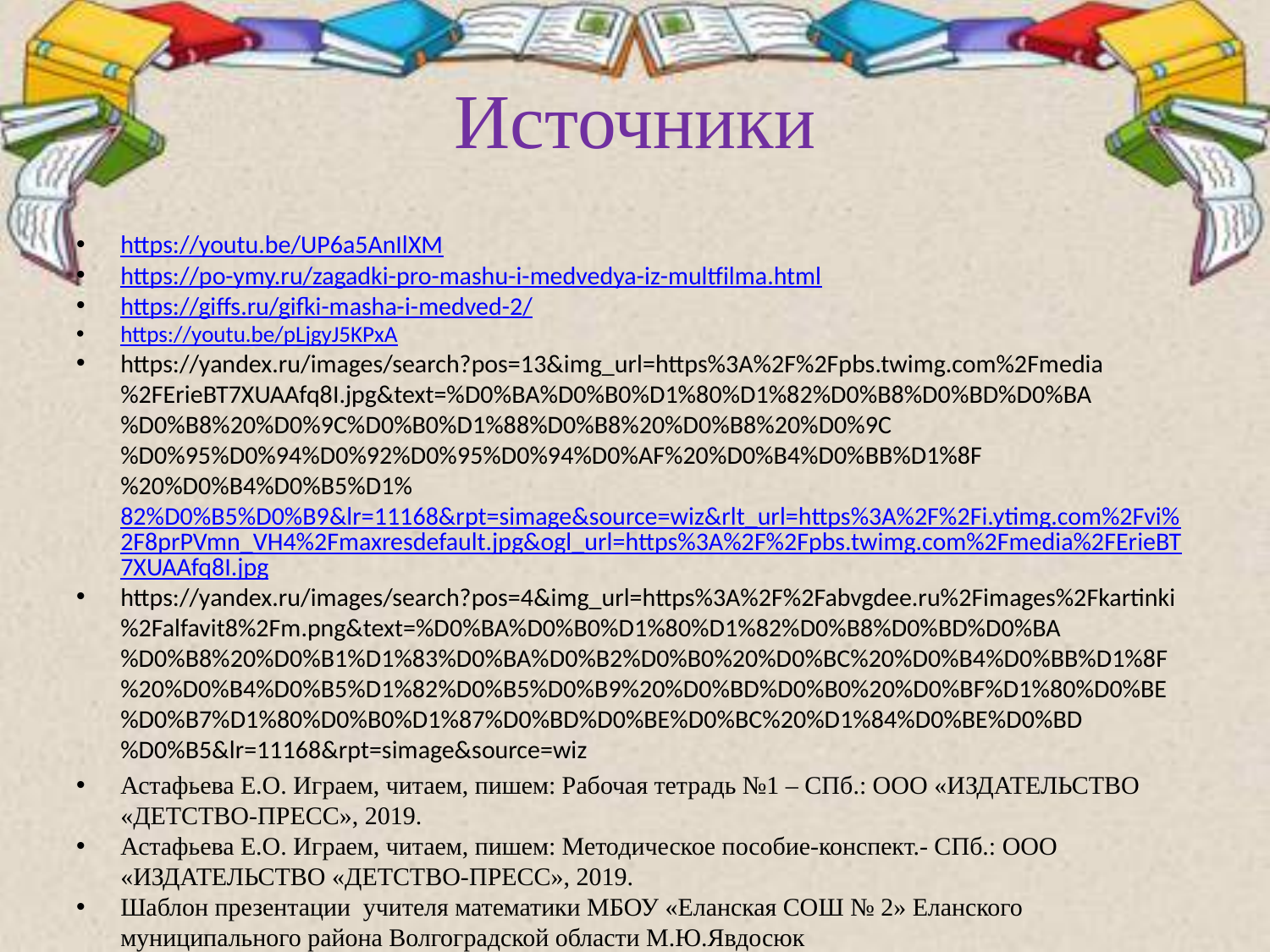

# Источники
https://youtu.be/UP6a5AnIlXM
https://po-ymy.ru/zagadki-pro-mashu-i-medvedya-iz-multfilma.html
https://giffs.ru/gifki-masha-i-medved-2/
https://youtu.be/pLjgyJ5KPxA
https://yandex.ru/images/search?pos=13&img_url=https%3A%2F%2Fpbs.twimg.com%2Fmedia%2FErieBT7XUAAfq8I.jpg&text=%D0%BA%D0%B0%D1%80%D1%82%D0%B8%D0%BD%D0%BA%D0%B8%20%D0%9C%D0%B0%D1%88%D0%B8%20%D0%B8%20%D0%9C%D0%95%D0%94%D0%92%D0%95%D0%94%D0%AF%20%D0%B4%D0%BB%D1%8F%20%D0%B4%D0%B5%D1%82%D0%B5%D0%B9&lr=11168&rpt=simage&source=wiz&rlt_url=https%3A%2F%2Fi.ytimg.com%2Fvi%2F8prPVmn_VH4%2Fmaxresdefault.jpg&ogl_url=https%3A%2F%2Fpbs.twimg.com%2Fmedia%2FErieBT7XUAAfq8I.jpg
https://yandex.ru/images/search?pos=4&img_url=https%3A%2F%2Fabvgdee.ru%2Fimages%2Fkartinki%2Falfavit8%2Fm.png&text=%D0%BA%D0%B0%D1%80%D1%82%D0%B8%D0%BD%D0%BA%D0%B8%20%D0%B1%D1%83%D0%BA%D0%B2%D0%B0%20%D0%BC%20%D0%B4%D0%BB%D1%8F%20%D0%B4%D0%B5%D1%82%D0%B5%D0%B9%20%D0%BD%D0%B0%20%D0%BF%D1%80%D0%BE%D0%B7%D1%80%D0%B0%D1%87%D0%BD%D0%BE%D0%BC%20%D1%84%D0%BE%D0%BD%D0%B5&lr=11168&rpt=simage&source=wiz
Астафьева Е.О. Играем, читаем, пишем: Рабочая тетрадь №1 – СПб.: ООО «ИЗДАТЕЛЬСТВО «ДЕТСТВО-ПРЕСС», 2019.
Астафьева Е.О. Играем, читаем, пишем: Методическое пособие-конспект.- СПб.: ООО «ИЗДАТЕЛЬСТВО «ДЕТСТВО-ПРЕСС», 2019.
Шаблон презентации  учителя математики МБОУ «Еланская СОШ № 2» Еланского муниципального района Волгоградской области М.Ю.Явдосюк